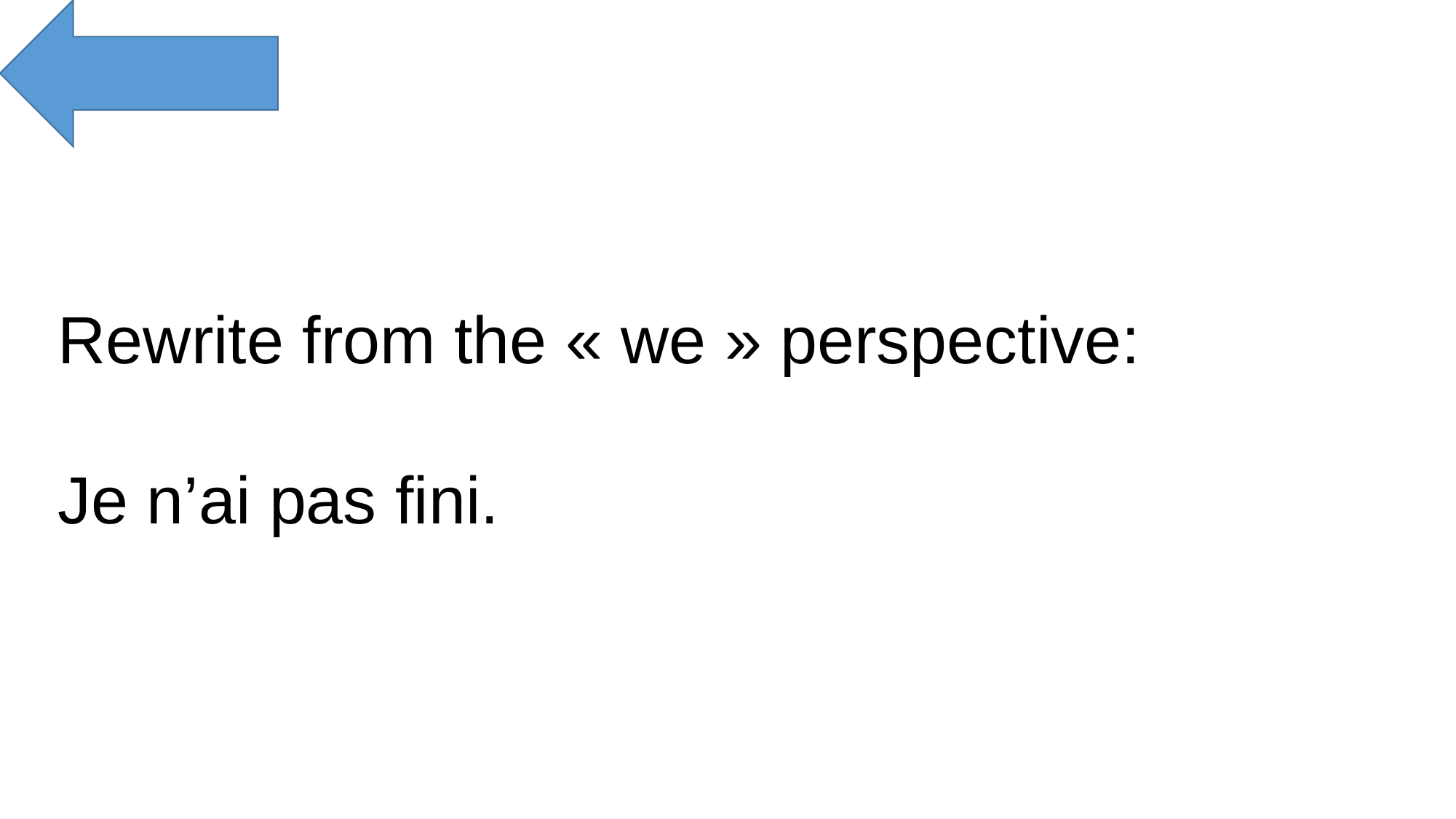

Rewrite from the « we » perspective:

Je n’ai pas fini.